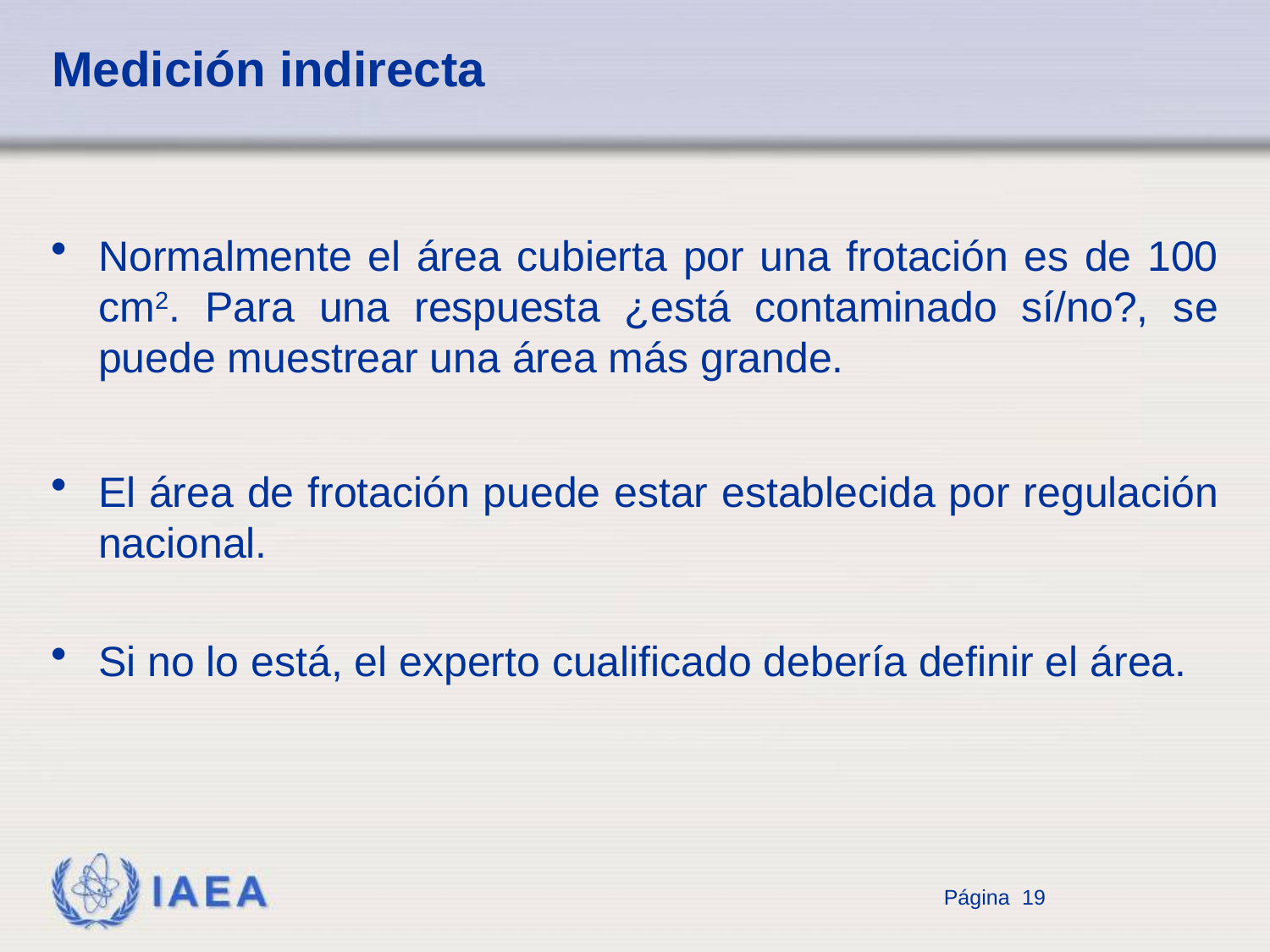

# Medición indirecta
Normalmente el área cubierta por una frotación es de 100 cm2. Para una respuesta ¿está contaminado sí/no?, se puede muestrear una área más grande.

El área de frotación puede estar establecida por regulación nacional.

Si no lo está, el experto cualificado debería definir el área.